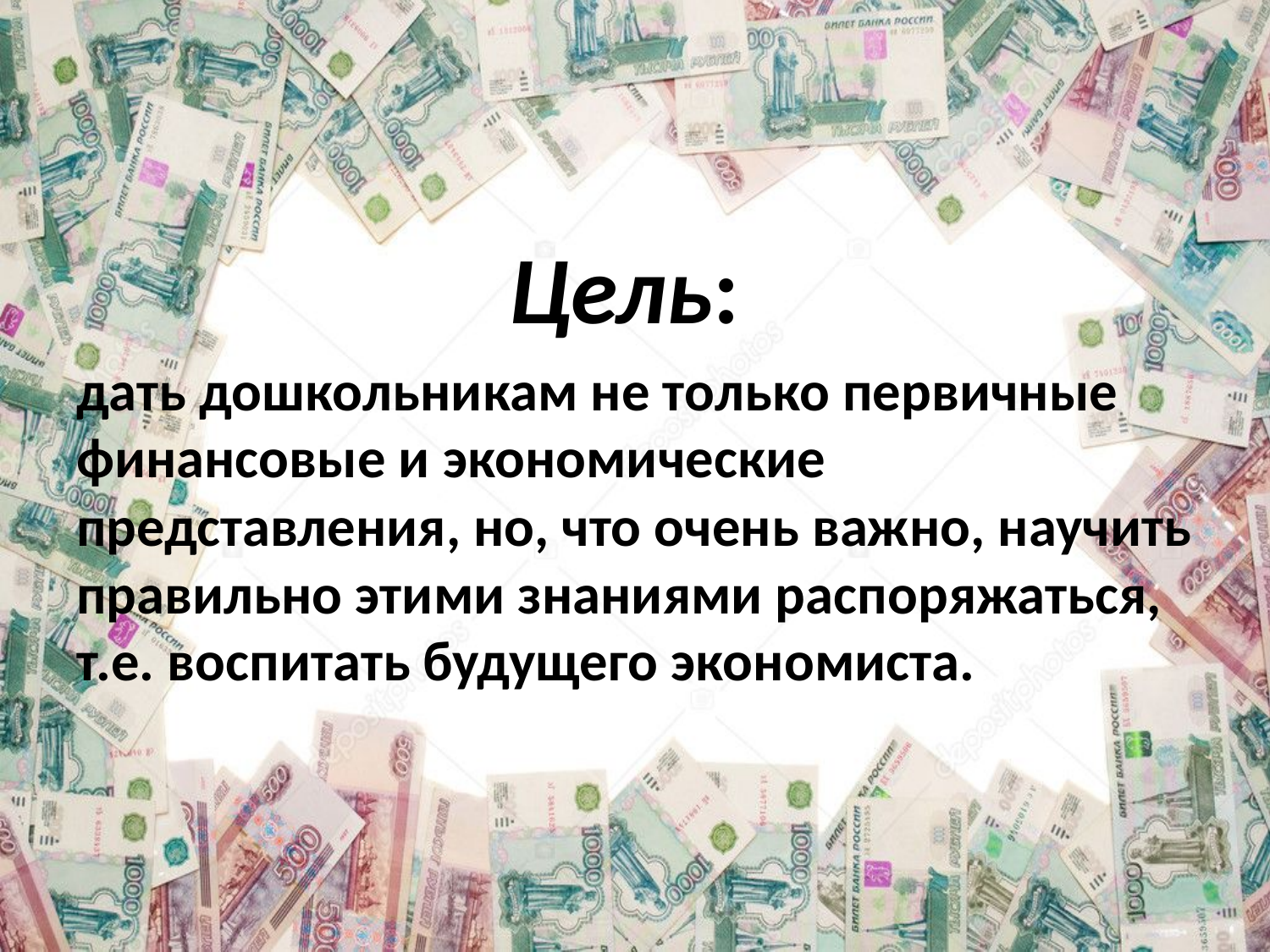

Цель:
дать дошкольникам не только первичные финансовые и экономические представления, но, что очень важно, научить правильно этими знаниями распоряжаться, т.е. воспитать будущего экономиста.